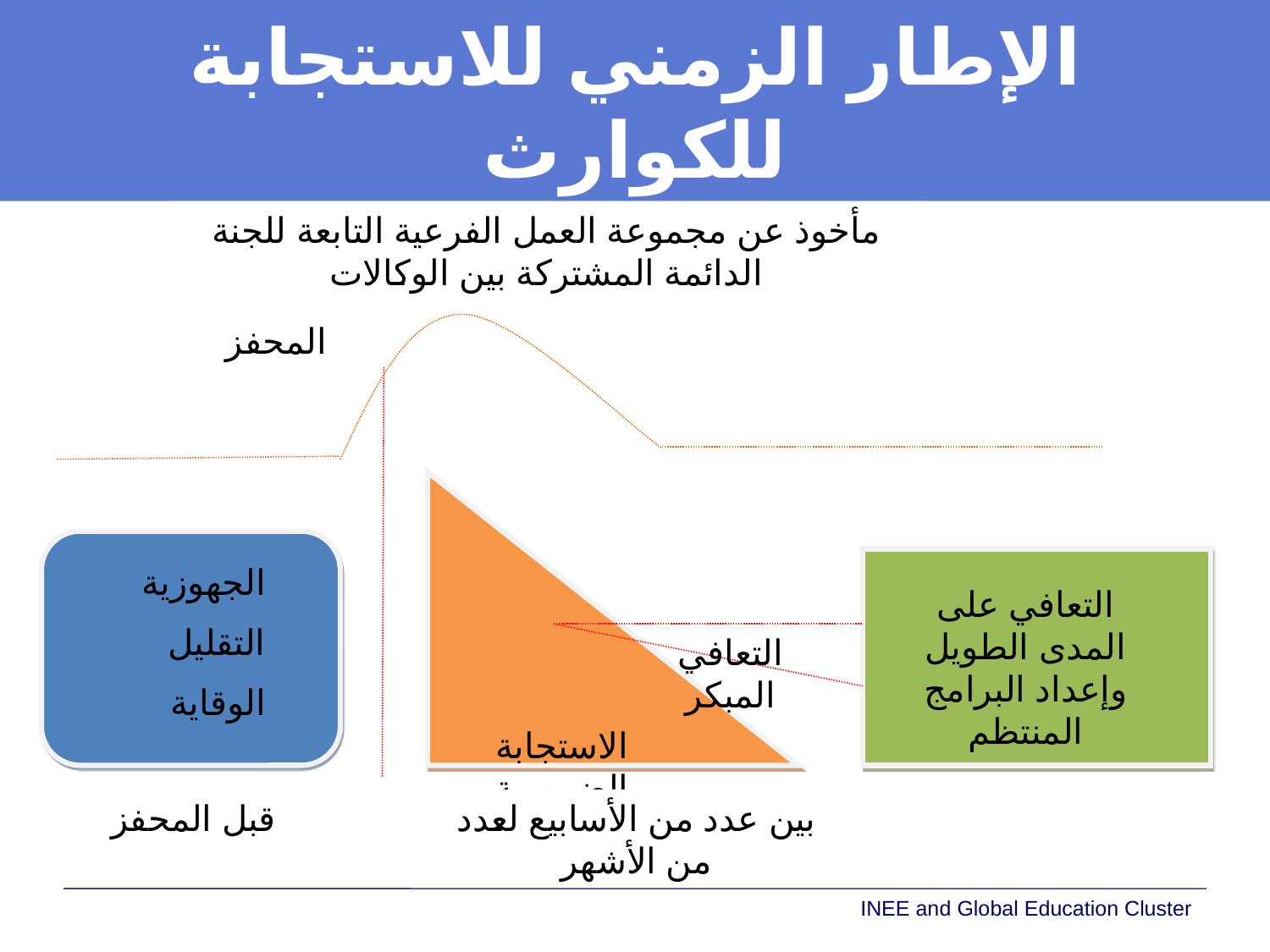

# الإطار الزمني للاستجابة للكوارث
مأخوذ عن مجموعة العمل الفرعية التابعة للجنة الدائمة المشتركة بين الوكالات

الجهوزية
التقليل
الوقاية
التعافي على المدى الطويل وإعداد البرامج المنتظم
الاستجابة الضرورية
المحفز
التعافي المبكر
قبل المحفز
بين عدد من الأسابيع لعدد من الأشهر
INEE and Global Education Cluster